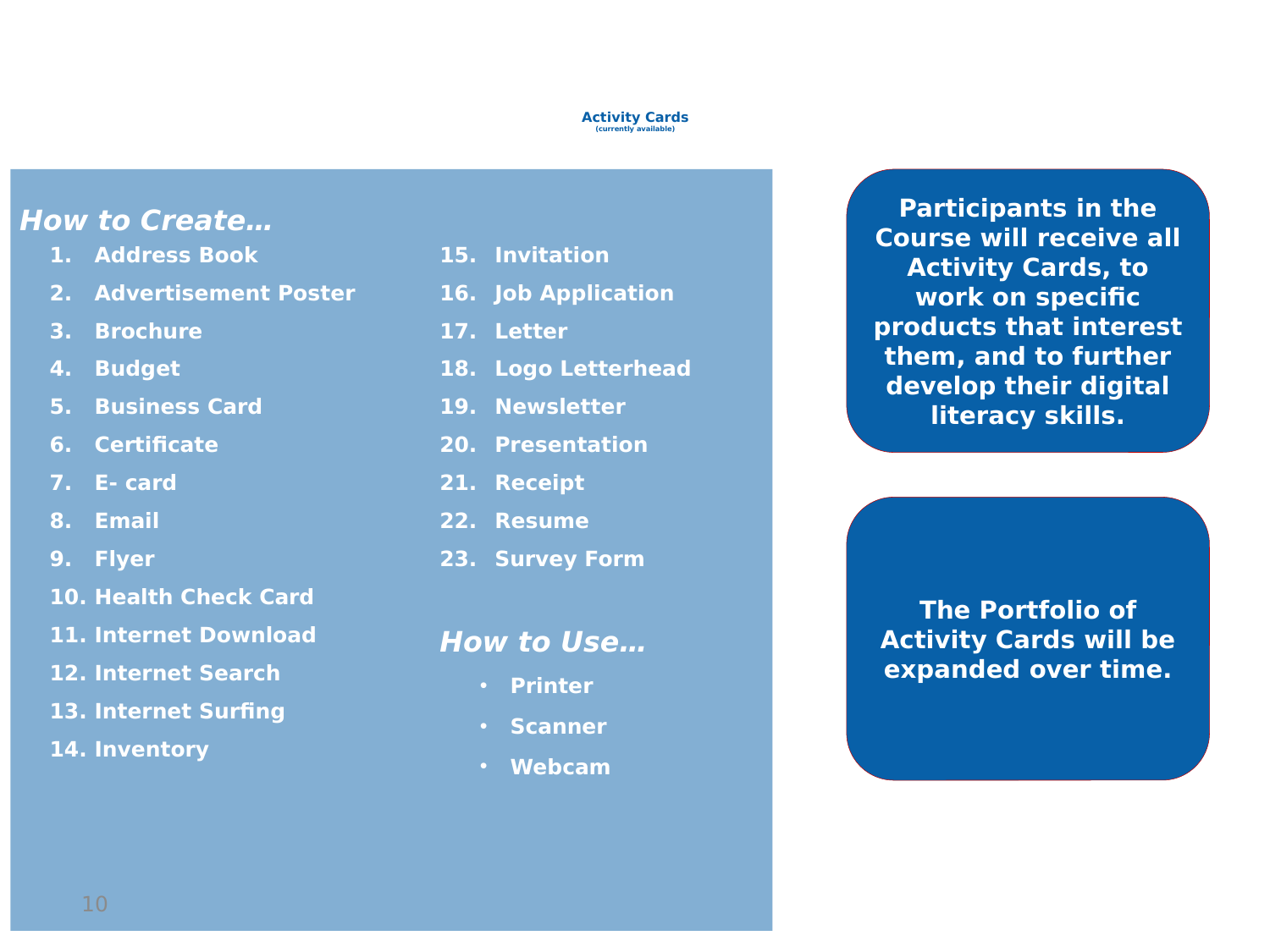

# Activity Cards (currently available)

Participants in the Course will receive all Activity Cards, to work on specific products that interest them, and to further develop their digital literacy skills.
How to Create…
1.   Address Book
2.   Advertisement Poster
3.   Brochure
4.   Budget
5.   Business Card
6.   Certificate
7.   E- card
8.   Email
9.   Flyer
10. Health Check Card
11. Internet Download
12. Internet Search
13. Internet Surfing
14. Inventory
 Invitation
 Job Application
 Letter
 Logo Letterhead
 Newsletter
 Presentation
 Receipt
 Resume
 Survey Form

How to Use…
  Printer
  Scanner
  Webcam
The Portfolio of Activity Cards will be expanded over time.
10